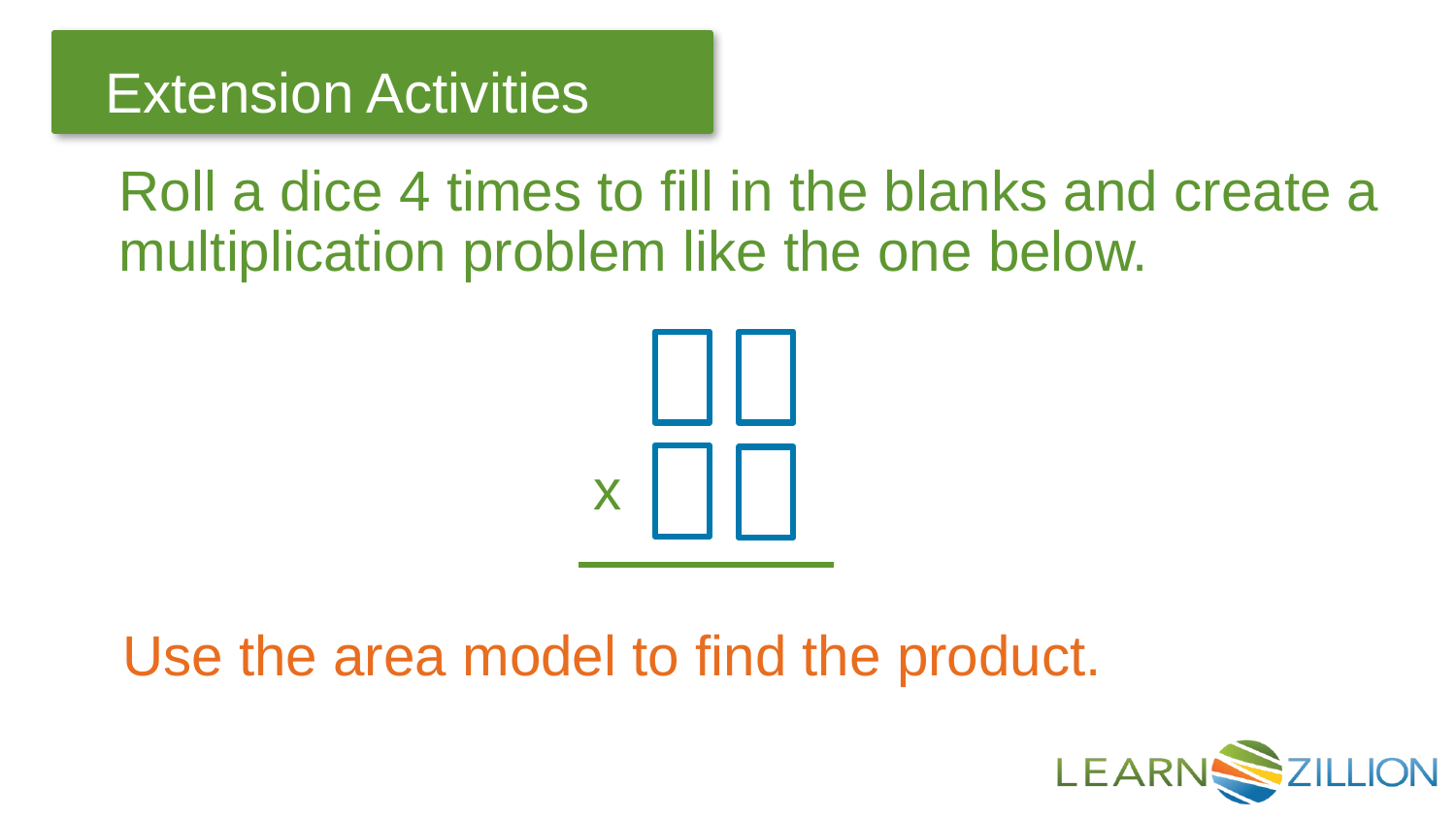

Roll a dice 4 times to fill in the blanks and create a multiplication problem like the one below.

x

Use the area model to find the product.